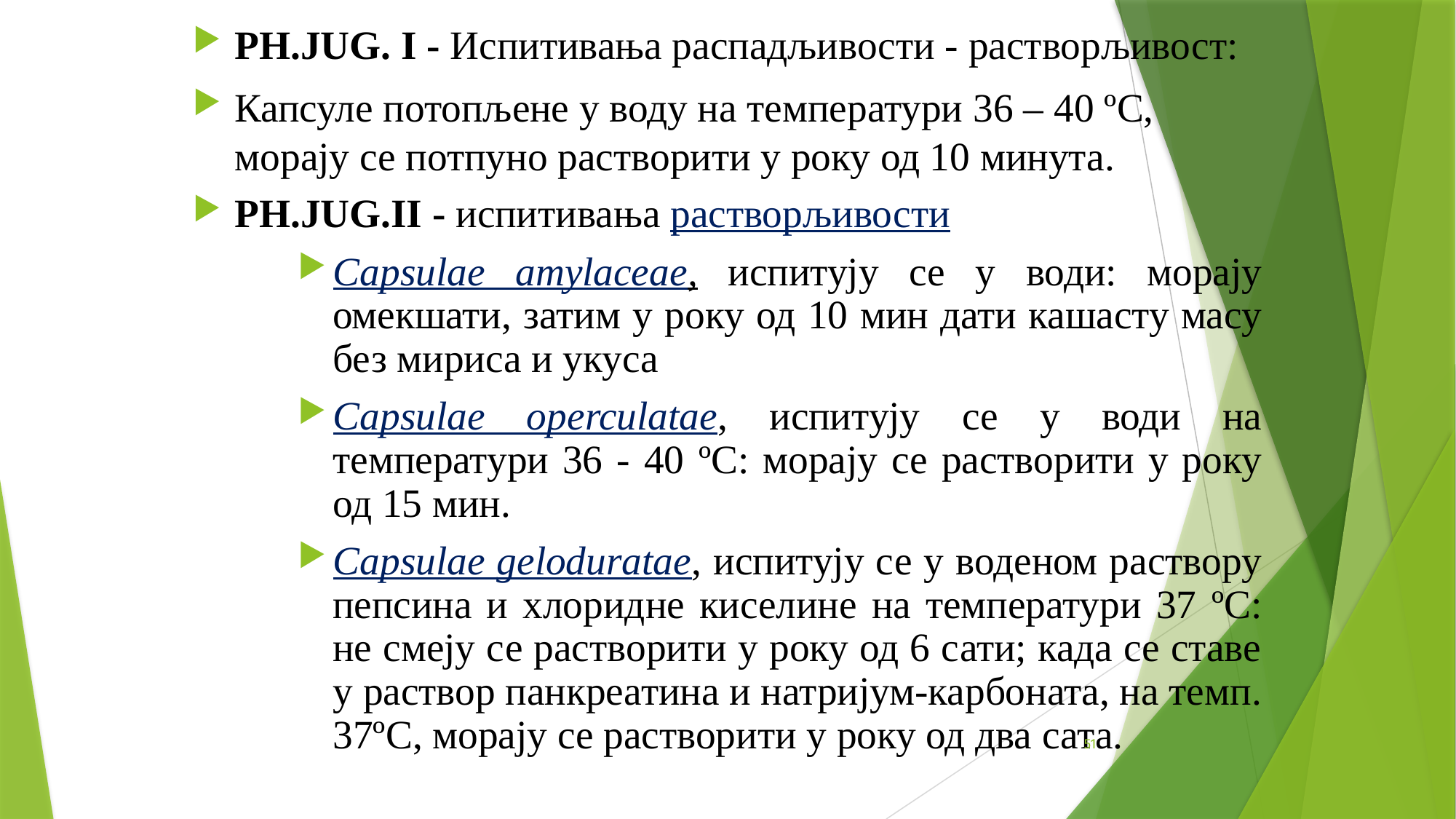

PH.JUG. I - Испитивања распадљивости - растворљивост:
Капсуле потопљене у воду на температури 36 – 40 ºC, морају се потпуно растворити у року од 10 минута.
PH.JUG.II - испитивања растворљивости
Capsulae amylaceae, испитују се у води: морају омекшати, затим у року од 10 мин дати кашасту масу без мириса и укуса
Capsulae operculatae, испитују се у води на температури 36 - 40 ºC: морају се растворити у року од 15 мин.
Capsulae geloduratae, испитују се у воденом раствору пепсина и хлоридне киселине на температури 37 ºC: не смеју се растворити у року од 6 сати; када се ставе у раствор панкреатина и натријум-карбоната, на темп. 37ºC, морају се растворити у року од два сата.

51